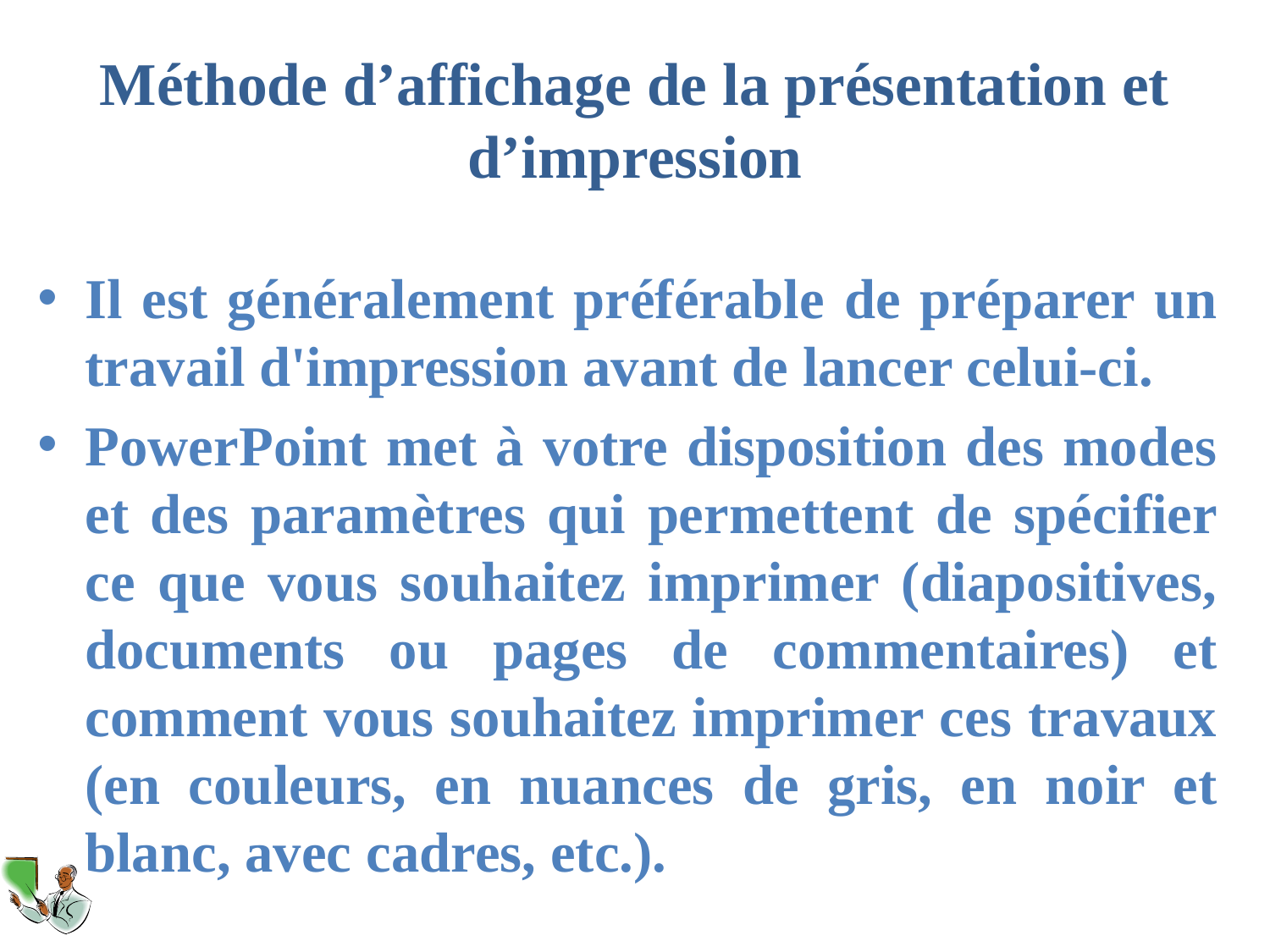

# Méthode d’affichage de la présentation et d’impression
Il est généralement préférable de préparer un travail d'impression avant de lancer celui-ci.
PowerPoint met à votre disposition des modes et des paramètres qui permettent de spécifier ce que vous souhaitez imprimer (diapositives, documents ou pages de commentaires) et comment vous souhaitez imprimer ces travaux (en couleurs, en nuances de gris, en noir et blanc, avec cadres, etc.).